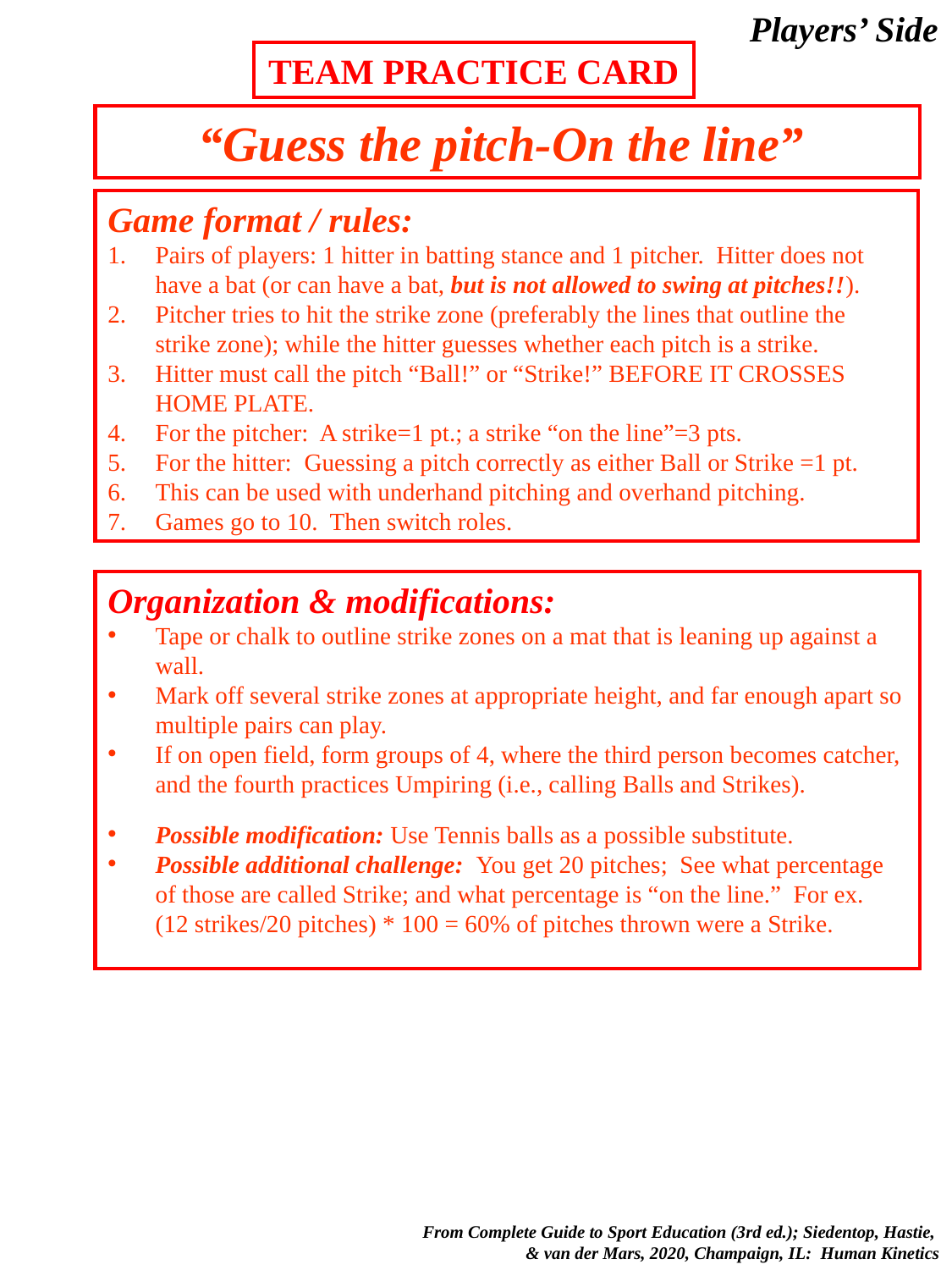

Players’ Side
TEAM PRACTICE CARD
“Guess the pitch-On the line”
Game format / rules:
Pairs of players: 1 hitter in batting stance and 1 pitcher.  Hitter does not have a bat (or can have a bat, but is not allowed to swing at pitches!!).
Pitcher tries to hit the strike zone (preferably the lines that outline the strike zone); while the hitter guesses whether each pitch is a strike.
Hitter must call the pitch “Ball!” or “Strike!” BEFORE IT CROSSES HOME PLATE.
For the pitcher:  A strike=1 pt.; a strike “on the line”=3 pts.
For the hitter:  Guessing a pitch correctly as either Ball or Strike =1 pt.
This can be used with underhand pitching and overhand pitching.
Games go to 10.  Then switch roles.
Organization & modifications:
Tape or chalk to outline strike zones on a mat that is leaning up against a wall.
Mark off several strike zones at appropriate height, and far enough apart so multiple pairs can play.
If on open field, form groups of 4, where the third person becomes catcher, and the fourth practices Umpiring (i.e., calling Balls and Strikes).

Possible modification: Use Tennis balls as a possible substitute.
Possible additional challenge:  You get 20 pitches;  See what percentage of those are called Strike; and what percentage is “on the line.”  For ex.
	(12 strikes/20 pitches) * 100 = 60% of pitches thrown were a Strike.

 From Complete Guide to Sport Education (3rd ed.); Siedentop, Hastie,
& van der Mars, 2020, Champaign, IL:  Human Kinetics